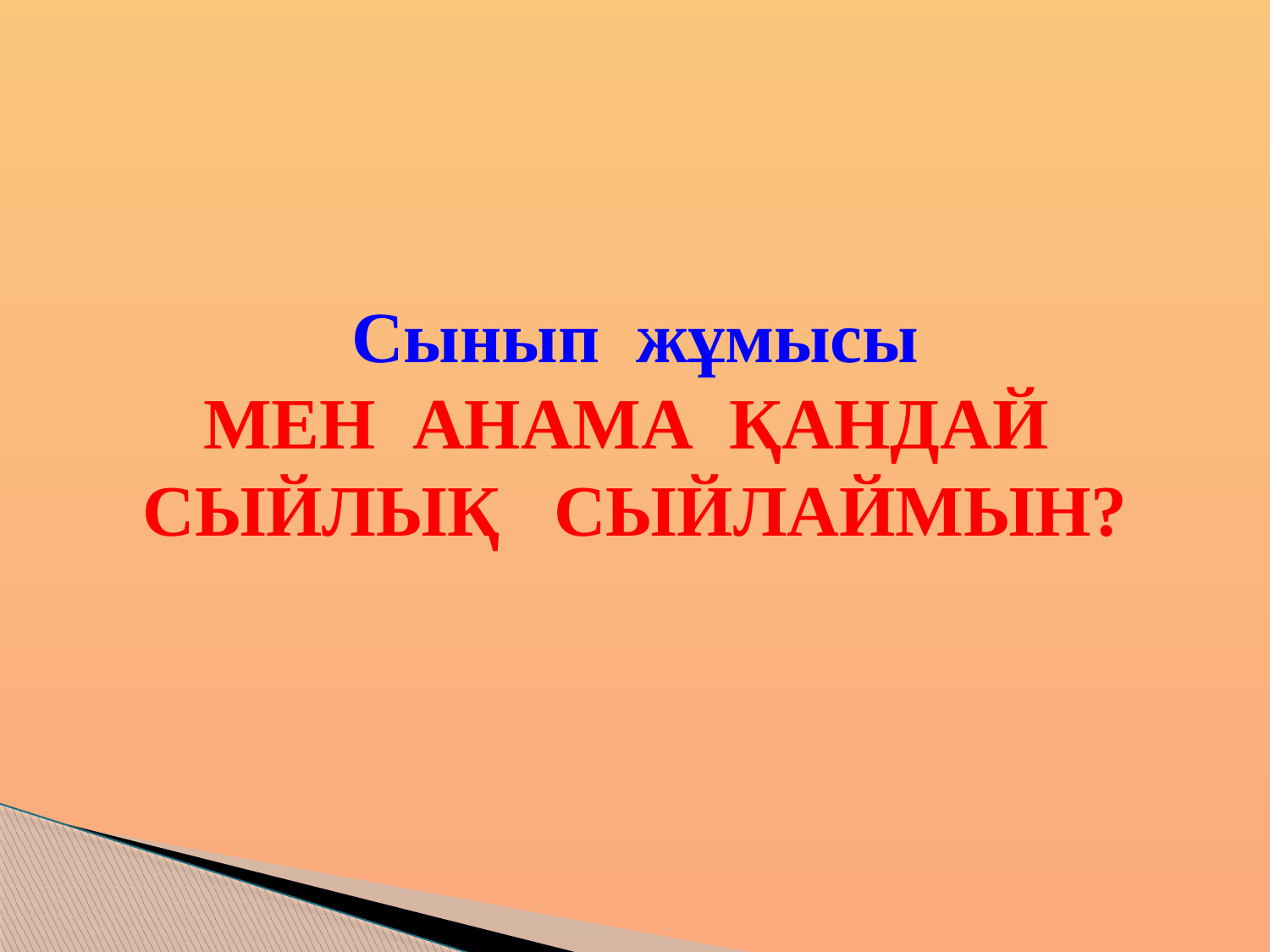

# Сынып  жұмысы МЕН  АНАМА  ҚАНДАЙ  СЫЙЛЫҚ   СЫЙЛАЙМЫН?